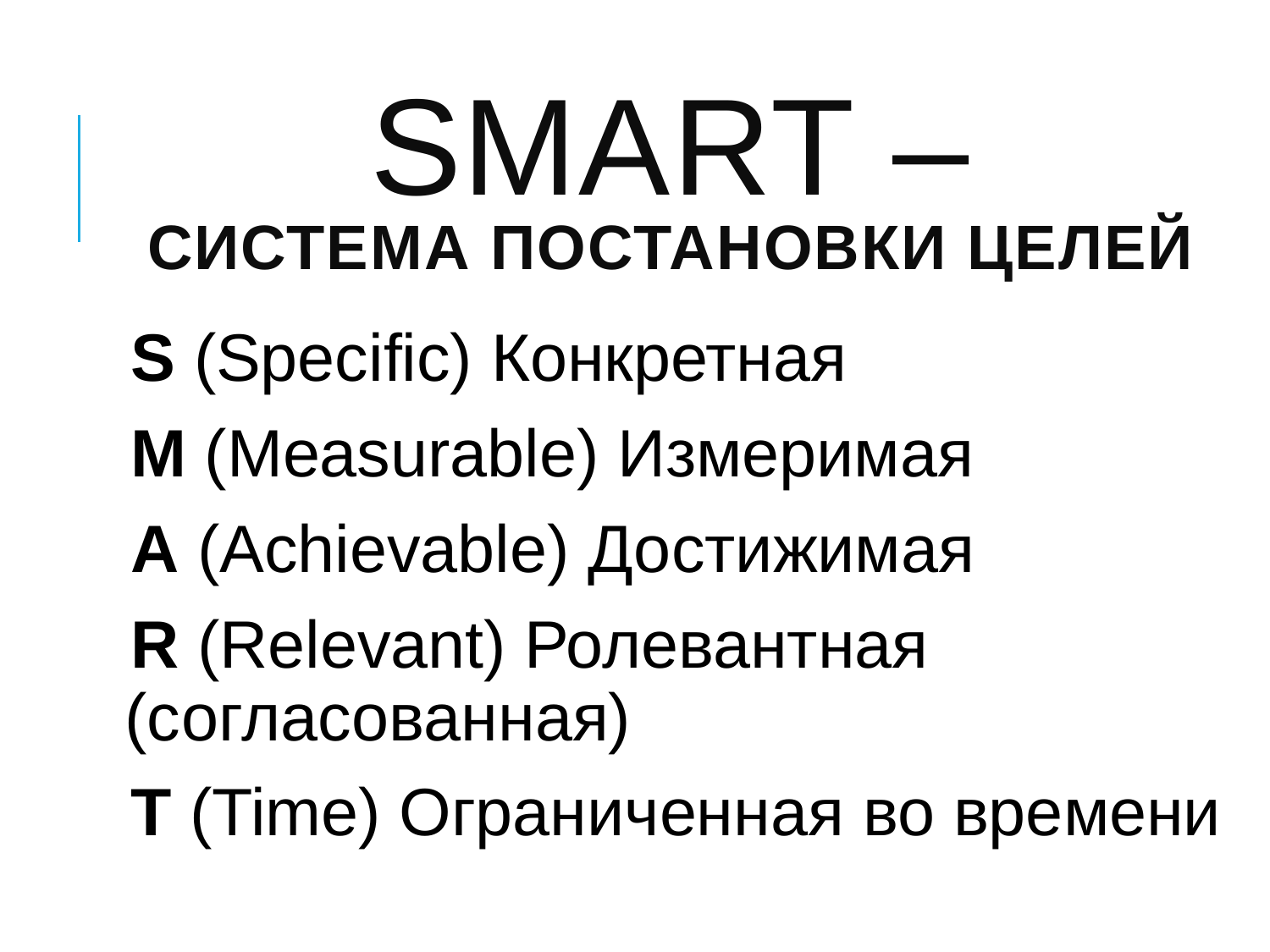

# SMART – система постановки целей
S (Specific) Конкретная
M (Measurable) Измеримая
A (Achievable) Достижимая
R (Relevant) Ролевантная (согласованная)
T (Time) Ограниченная во времени